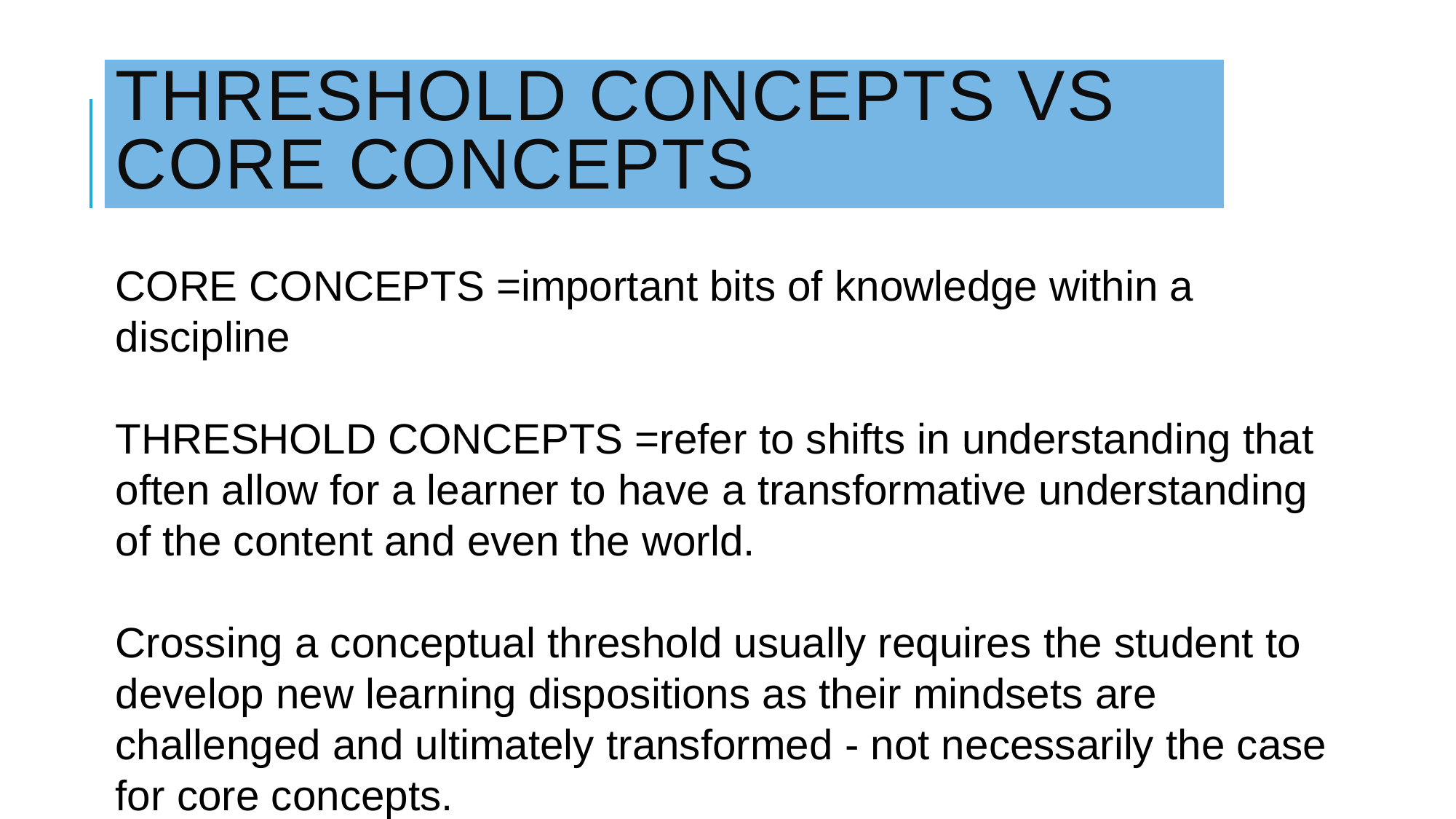

# Threshold concepts vs core concepts
CORE CONCEPTS =important bits of knowledge within a discipline

THRESHOLD CONCEPTS =refer to shifts in understanding that often allow for a learner to have a transformative understanding of the content and even the world.

Crossing a conceptual threshold usually requires the student to develop new learning dispositions as their mindsets are challenged and ultimately transformed - not necessarily the case for core concepts.